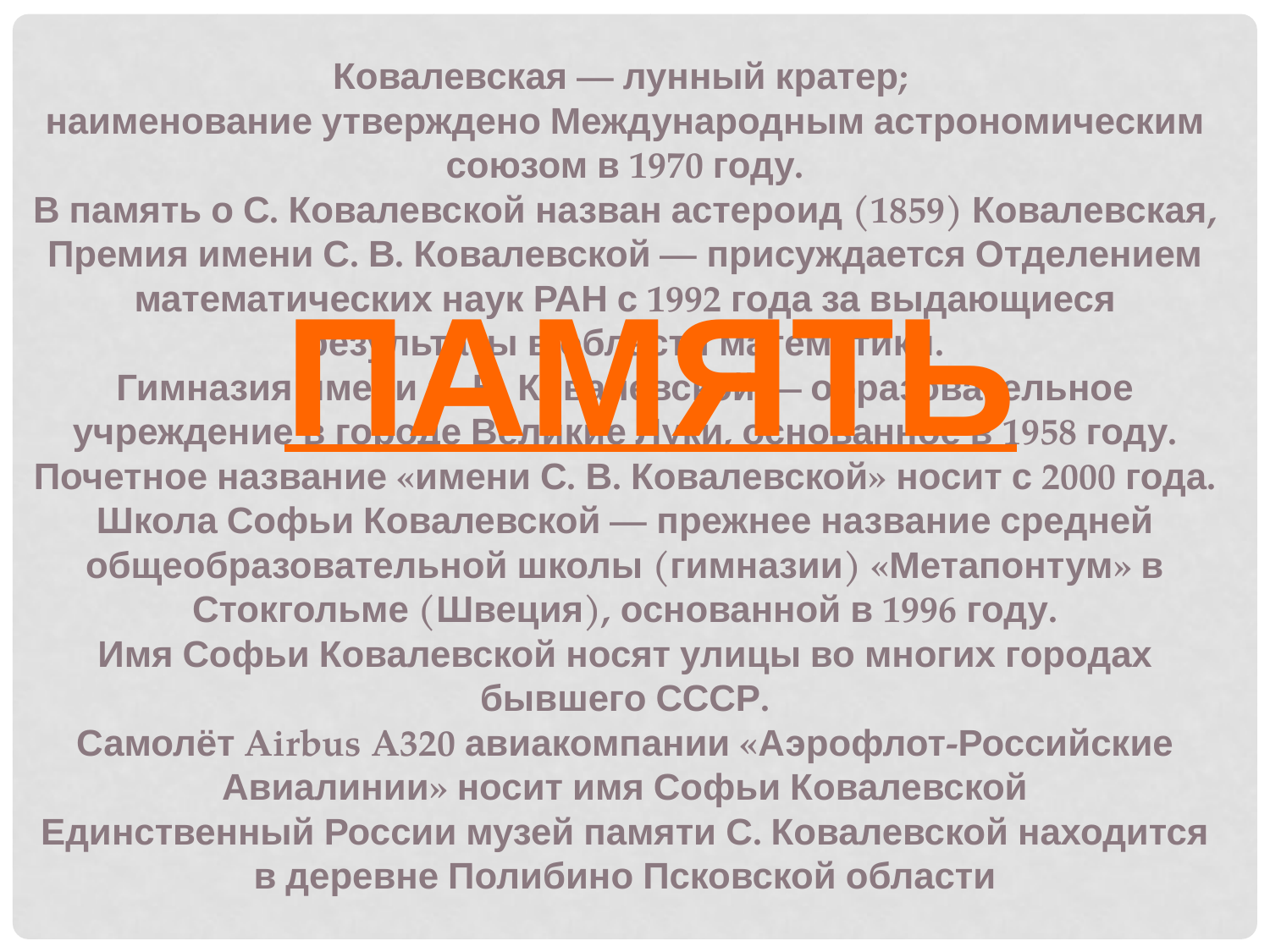

Ковалевская — лунный кратер;
наименование утверждено Международным астрономическим союзом в 1970 году.
В память о С. Ковалевской назван астероид (1859) Ковалевская,
Премия имени С. В. Ковалевской — присуждается Отделением математических наук РАН с 1992 года за выдающиеся результаты в области математики.
Гимназия имени С. В. Ковалевской — образовательное учреждение в городе Великие Луки, основанное в 1958 году. Почетное название «имени С. В. Ковалевской» носит с 2000 года.
Школа Софьи Ковалевской — прежнее название средней общеобразовательной школы (гимназии) «Метапонтум» в Стокгольме (Швеция), основанной в 1996 году.
Имя Софьи Ковалевской носят улицы во многих городах бывшего СССР.
Самолёт Airbus A320 авиакомпании «Аэрофлот-Российские Авиалинии» носит имя Софьи Ковалевской
Единственный России музей памяти С. Ковалевской находится в деревне Полибино Псковской области
ПАМЯТЬ